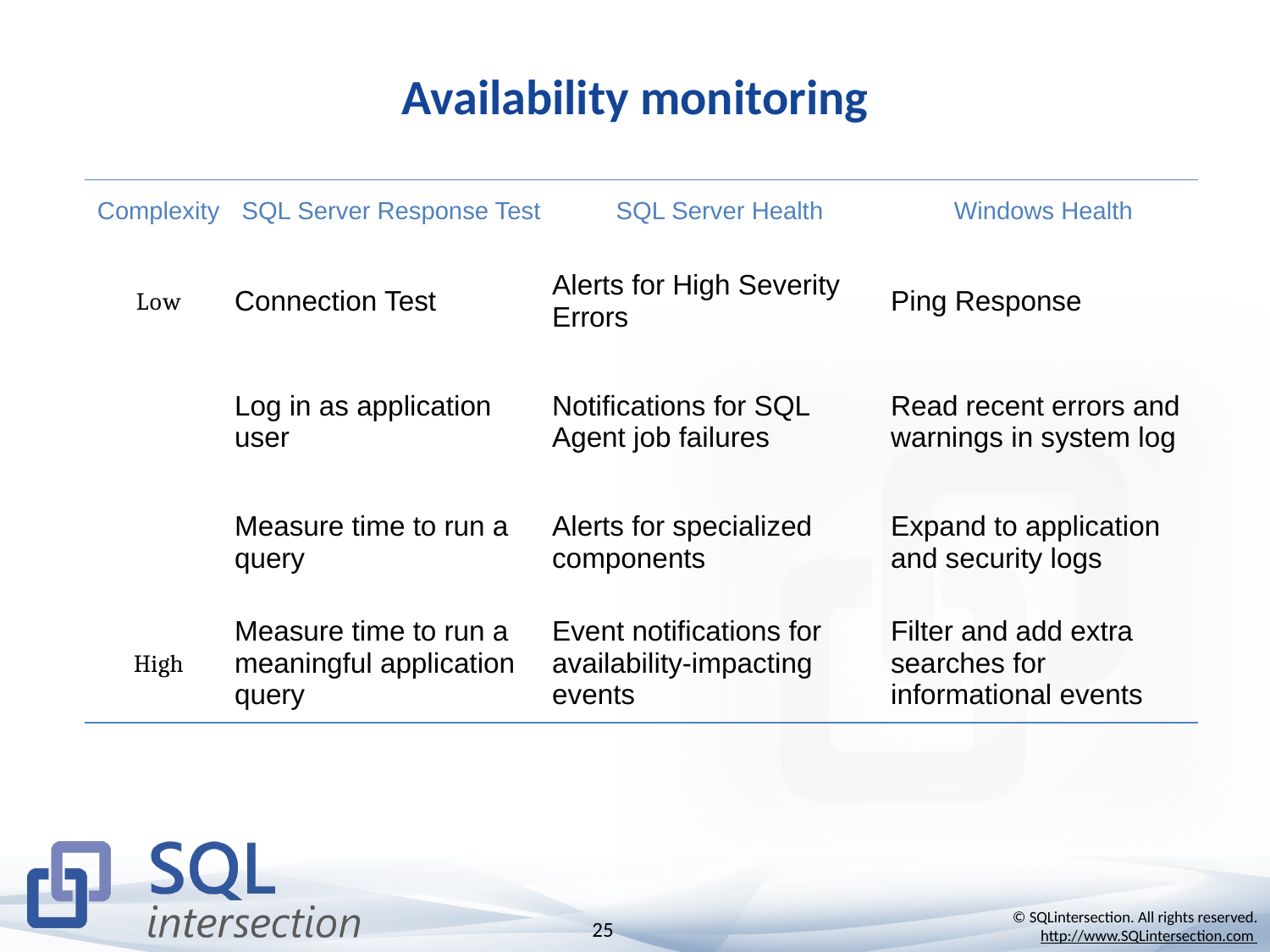

# Availability monitoring
| Complexity | SQL Server Response Test | SQL Server Health | Windows Health |
| --- | --- | --- | --- |
| Low | Connection Test | Alerts for High Severity Errors | Ping Response |
|  | Log in as application user | Notifications for SQL Agent job failures | Read recent errors and warnings in system log |
|  | Measure time to run a query | Alerts for specialized components | Expand to application and security logs |
| High | Measure time to run a meaningful application query | Event notifications for availability-impacting events | Filter and add extra searches for informational events |